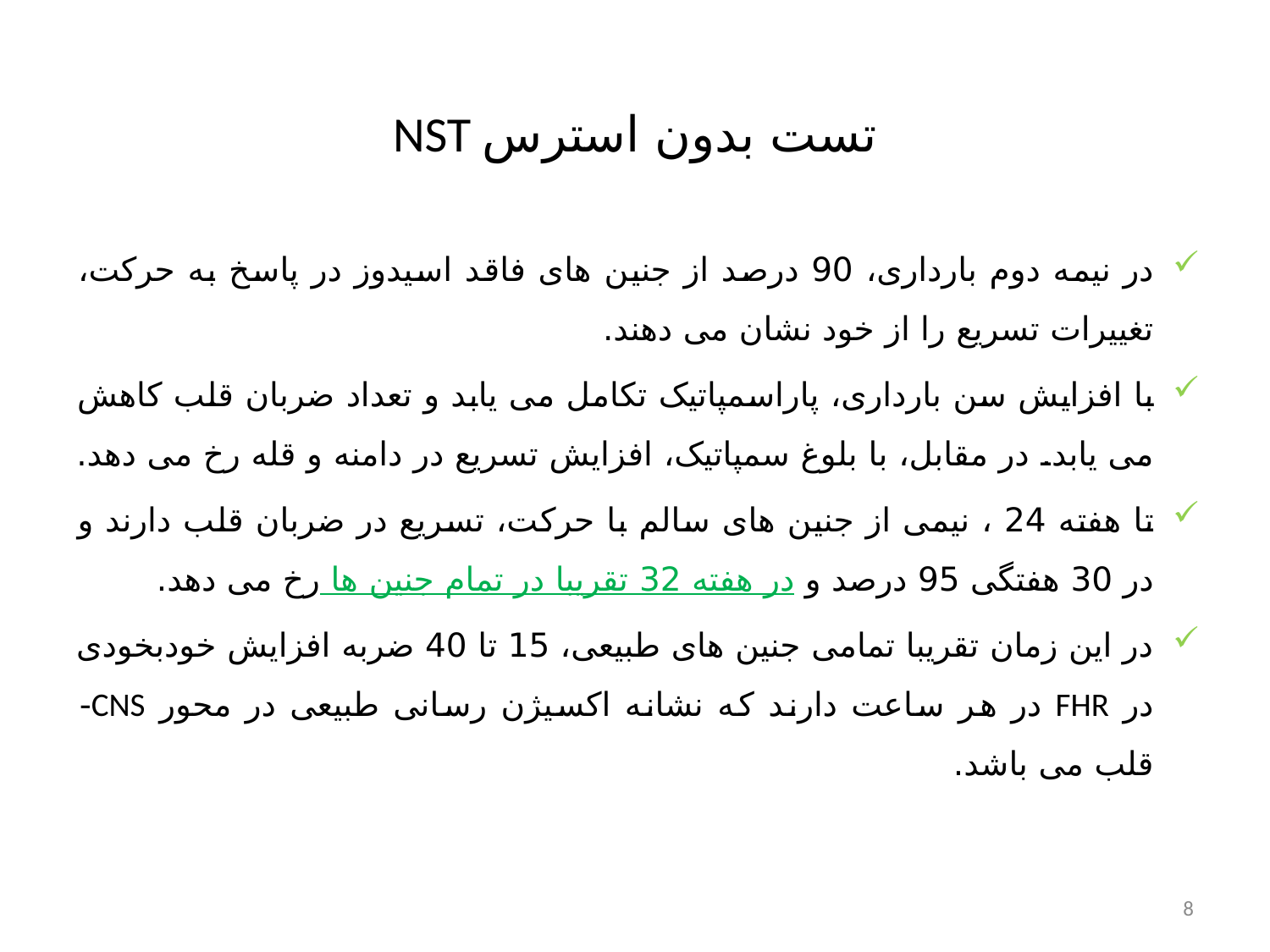

# NST تست بدون استرس
در نیمه دوم بارداری، 90 درصد از جنین های فاقد اسیدوز در پاسخ به حرکت، تغییرات تسریع را از خود نشان می دهند.
با افزایش سن بارداری، پاراسمپاتیک تکامل می یابد و تعداد ضربان قلب کاهش می یابد. در مقابل، با بلوغ سمپاتیک، افزایش تسریع در دامنه و قله رخ می دهد.
تا هفته 24 ، نیمی از جنین های سالم با حرکت، تسریع در ضربان قلب دارند و در 30 هفتگی 95 درصد و در هفته 32 تقریبا در تمام جنین ها رخ می دهد.
در این زمان تقریبا تمامی جنین های طبیعی، 15 تا 40 ضربه افزایش خودبخودی در FHR در هر ساعت دارند که نشانه اکسیژن رسانی طبیعی در محور CNS- قلب می باشد.

8